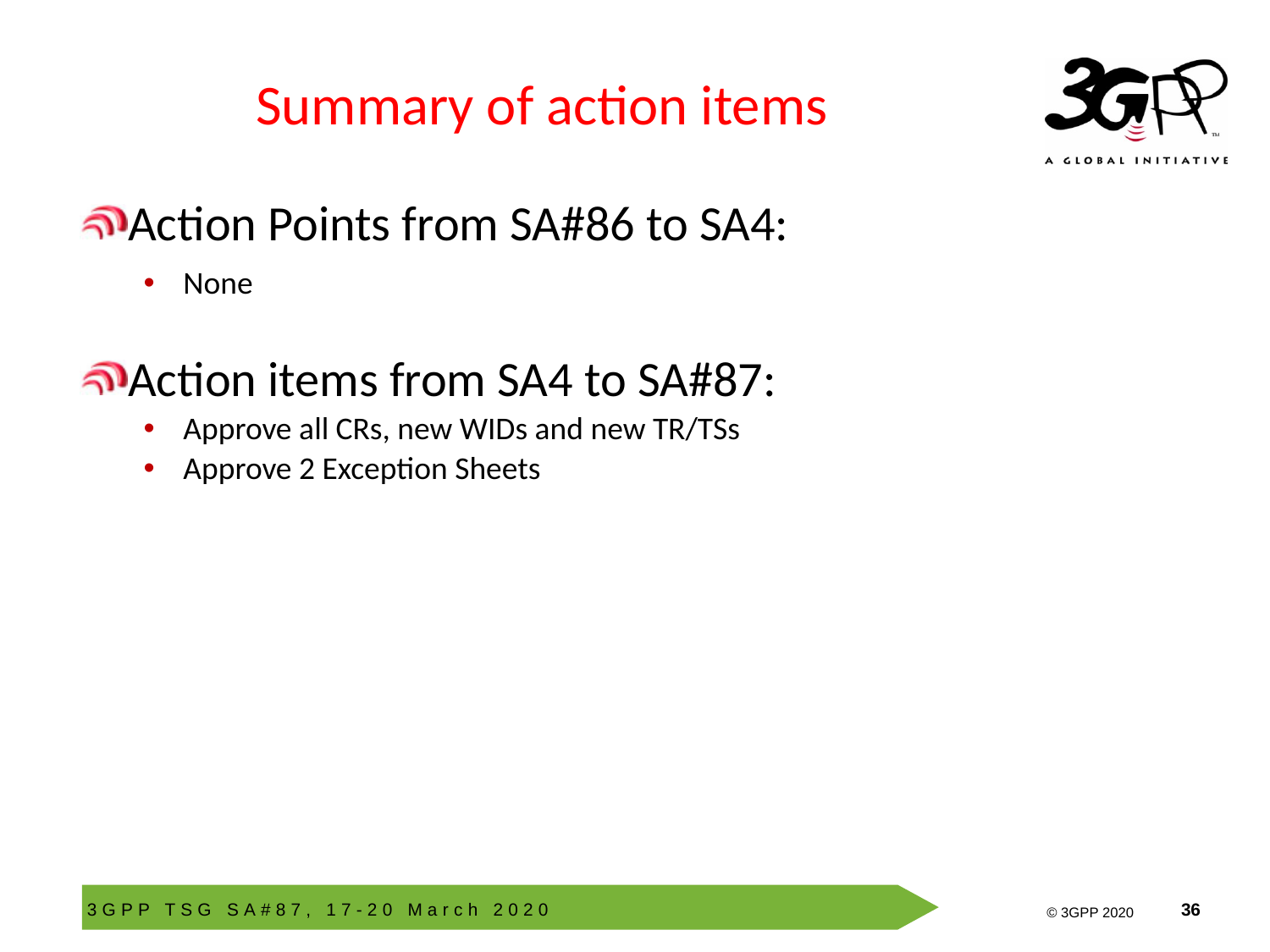

# Summary of action items
Action Points from SA#86 to SA4:
None
Action items from SA4 to SA#87:
Approve all CRs, new WIDs and new TR/TSs
Approve 2 Exception Sheets